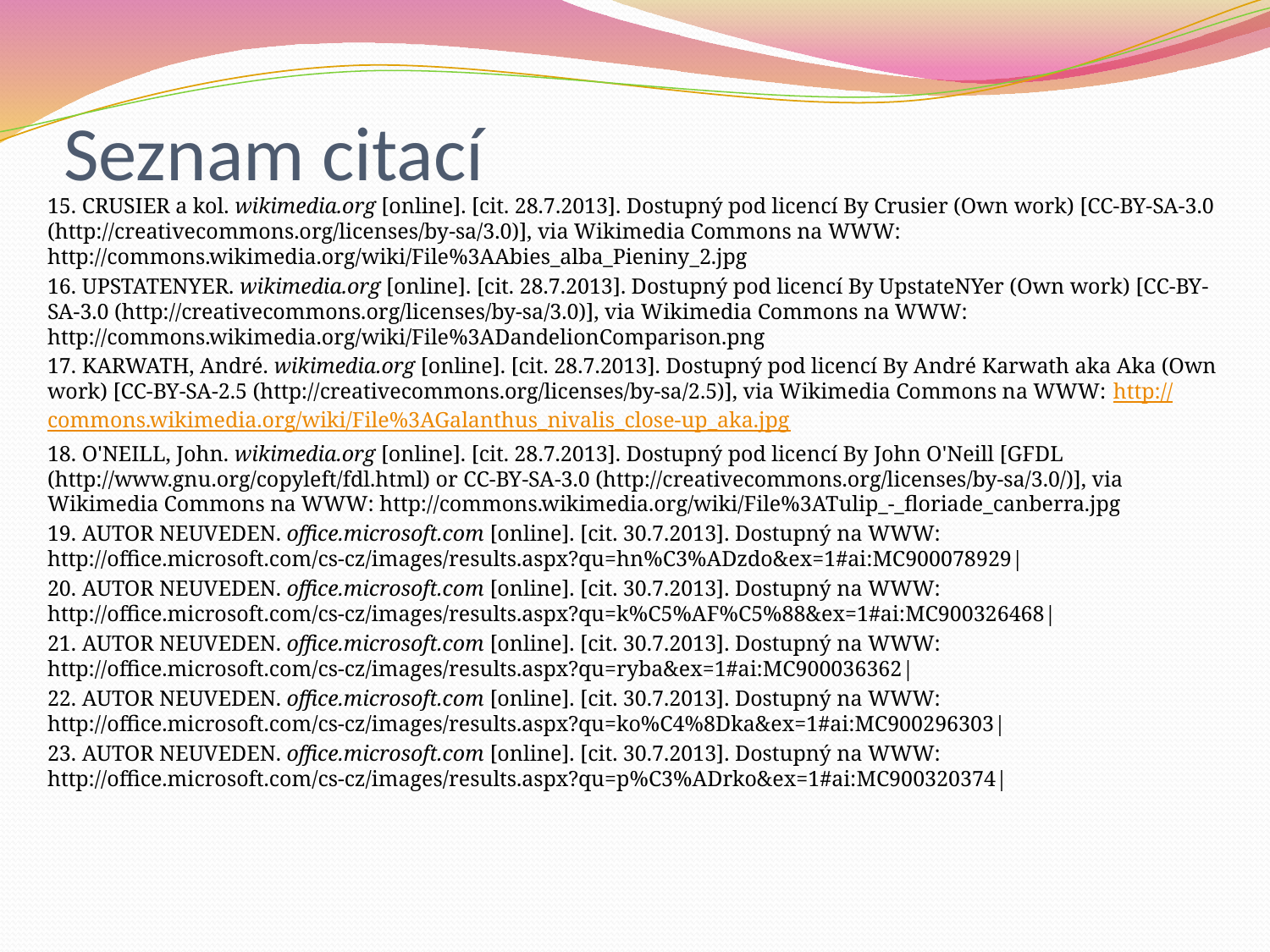

# Seznam citací
15. CRUSIER a kol. wikimedia.org [online]. [cit. 28.7.2013]. Dostupný pod licencí By Crusier (Own work) [CC-BY-SA-3.0 (http://creativecommons.org/licenses/by-sa/3.0)], via Wikimedia Commons na WWW: http://commons.wikimedia.org/wiki/File%3AAbies_alba_Pieniny_2.jpg
16. UPSTATENYER. wikimedia.org [online]. [cit. 28.7.2013]. Dostupný pod licencí By UpstateNYer (Own work) [CC-BY-SA-3.0 (http://creativecommons.org/licenses/by-sa/3.0)], via Wikimedia Commons na WWW: http://commons.wikimedia.org/wiki/File%3ADandelionComparison.png
17. KARWATH, André. wikimedia.org [online]. [cit. 28.7.2013]. Dostupný pod licencí By André Karwath aka Aka (Own work) [CC-BY-SA-2.5 (http://creativecommons.org/licenses/by-sa/2.5)], via Wikimedia Commons na WWW: http://commons.wikimedia.org/wiki/File%3AGalanthus_nivalis_close-up_aka.jpg
18. O'NEILL, John. wikimedia.org [online]. [cit. 28.7.2013]. Dostupný pod licencí By John O'Neill [GFDL (http://www.gnu.org/copyleft/fdl.html) or CC-BY-SA-3.0 (http://creativecommons.org/licenses/by-sa/3.0/)], via Wikimedia Commons na WWW: http://commons.wikimedia.org/wiki/File%3ATulip_-_floriade_canberra.jpg
19. AUTOR NEUVEDEN. office.microsoft.com [online]. [cit. 30.7.2013]. Dostupný na WWW: http://office.microsoft.com/cs-cz/images/results.aspx?qu=hn%C3%ADzdo&ex=1#ai:MC900078929|
20. AUTOR NEUVEDEN. office.microsoft.com [online]. [cit. 30.7.2013]. Dostupný na WWW: http://office.microsoft.com/cs-cz/images/results.aspx?qu=k%C5%AF%C5%88&ex=1#ai:MC900326468|
21. AUTOR NEUVEDEN. office.microsoft.com [online]. [cit. 30.7.2013]. Dostupný na WWW: http://office.microsoft.com/cs-cz/images/results.aspx?qu=ryba&ex=1#ai:MC900036362|
22. AUTOR NEUVEDEN. office.microsoft.com [online]. [cit. 30.7.2013]. Dostupný na WWW: http://office.microsoft.com/cs-cz/images/results.aspx?qu=ko%C4%8Dka&ex=1#ai:MC900296303|
23. AUTOR NEUVEDEN. office.microsoft.com [online]. [cit. 30.7.2013]. Dostupný na WWW: http://office.microsoft.com/cs-cz/images/results.aspx?qu=p%C3%ADrko&ex=1#ai:MC900320374|